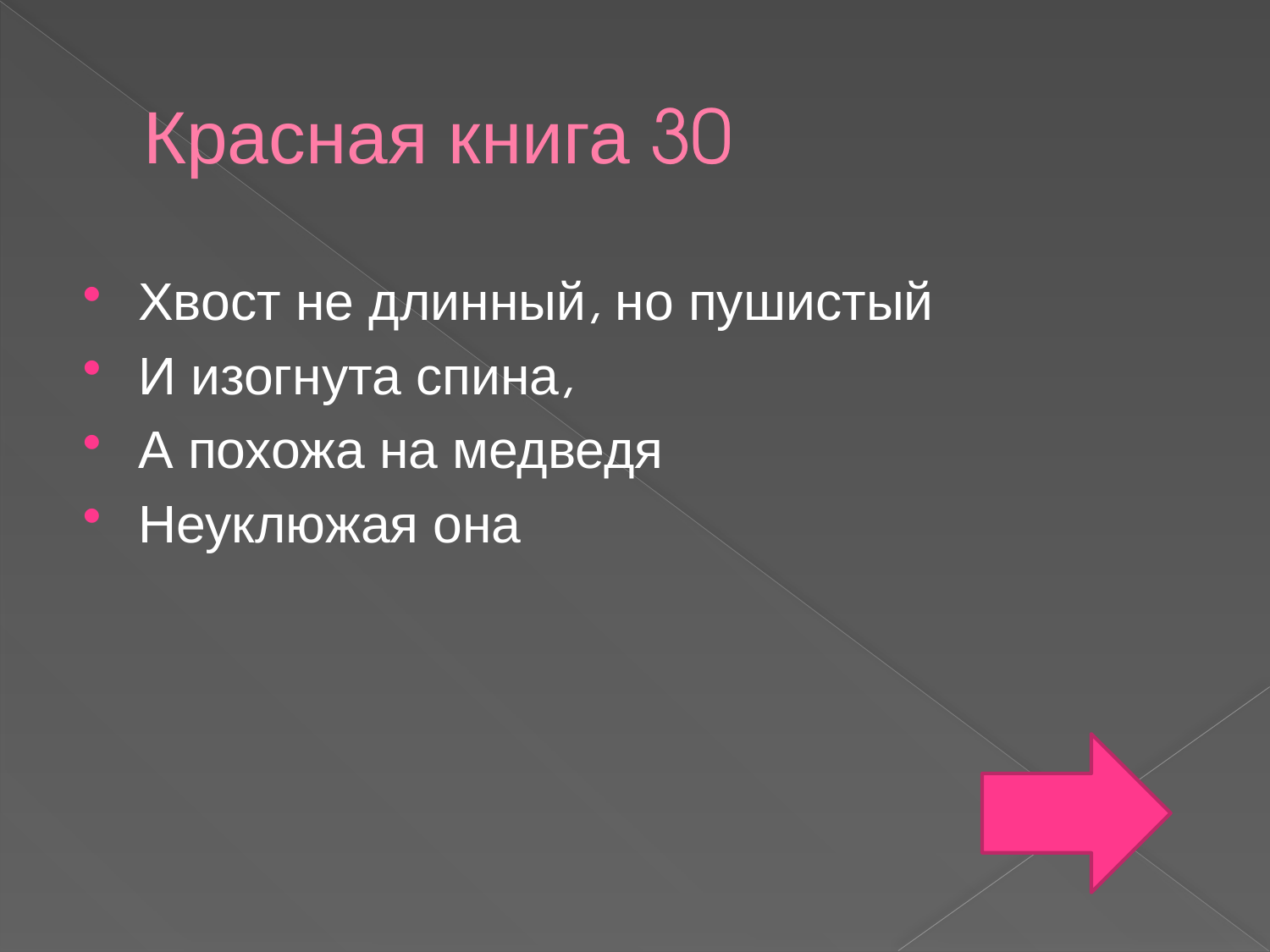

# Красная книга 30
Хвост не длинный, но пушистый
И изогнута спина,
А похожа на медведя
Неуклюжая она